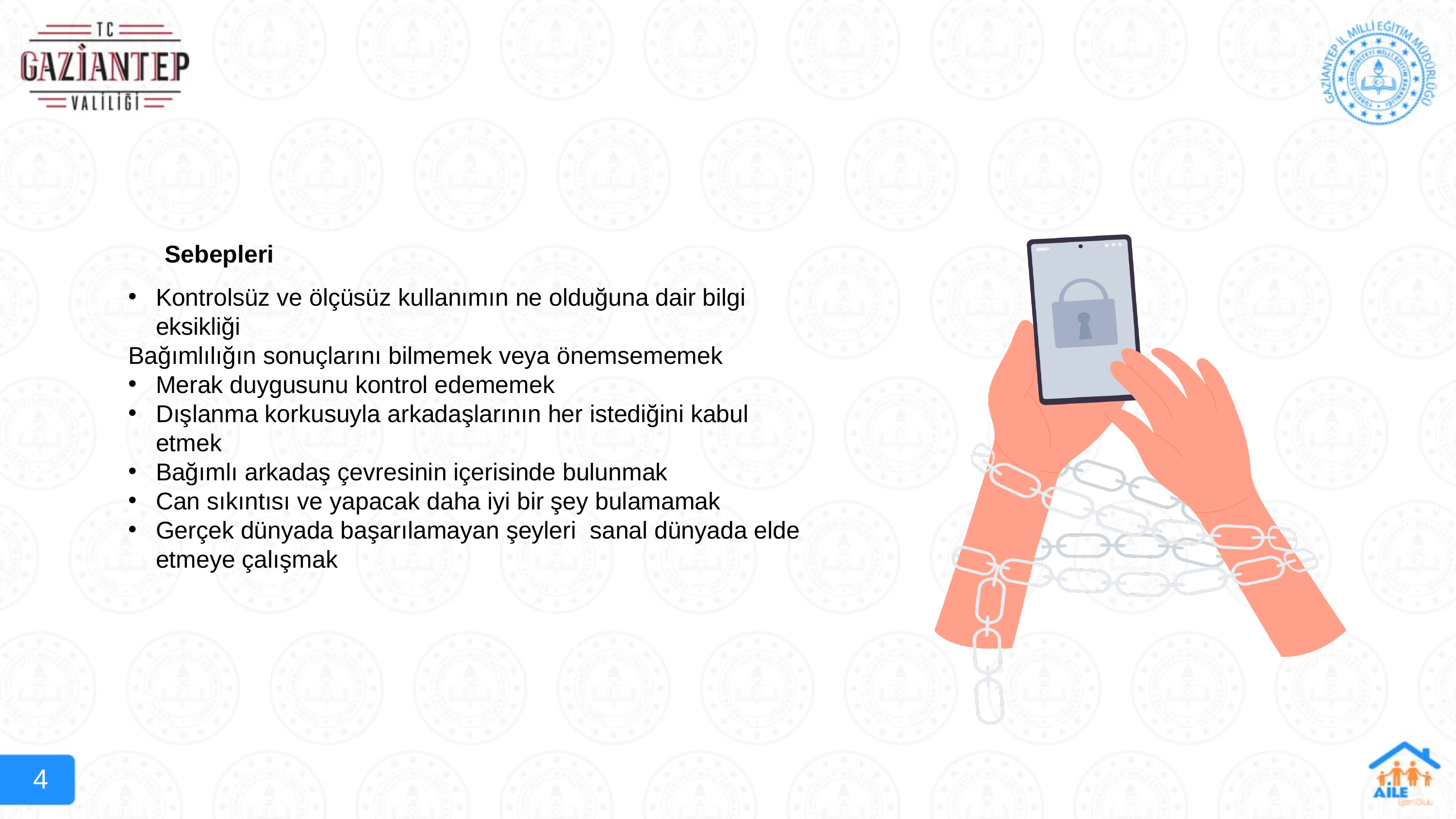

Sebepleri

Kontrolsüz ve ölçüsüz kullanımın ne olduğuna dair bilgi eksikliği
Bağımlılığın sonuçlarını bilmemek veya önemsememek
Merak duygusunu kontrol edememek
Dışlanma korkusuyla arkadaşlarının her istediğini kabul etmek
Bağımlı arkadaş çevresinin içerisinde bulunmak
Can sıkıntısı ve yapacak daha iyi bir şey bulamamak
Gerçek dünyada başarılamayan şeyleri  sanal dünyada elde etmeye çalışmak
4